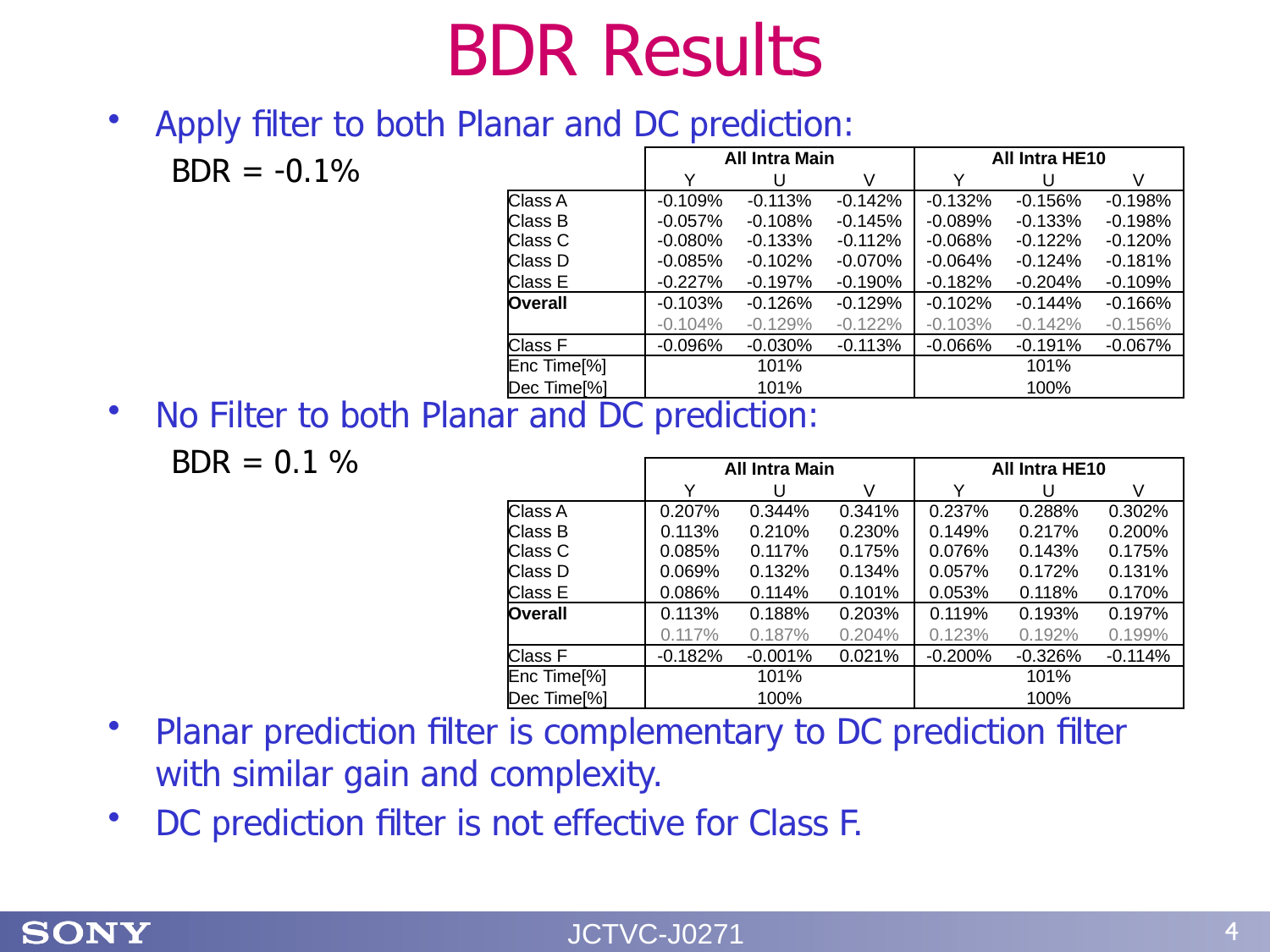

# BDR Results
Apply filter to both Planar and DC prediction:
BDR = -0.1%

No Filter to both Planar and DC prediction:
BDR = 0.1 %

Planar prediction filter is complementary to DC prediction filter with similar gain and complexity.
DC prediction filter is not effective for Class F.
|  | All Intra Main |  |  | All Intra HE10 |  |  |
| --- | --- | --- | --- | --- | --- | --- |
|  | Y | U | V | Y | U | V |
| Class A | -0.109% | -0.113% | -0.142% | -0.132% | -0.156% | -0.198% |
| Class B | -0.057% | -0.108% | -0.145% | -0.089% | -0.133% | -0.198% |
| Class C | -0.080% | -0.133% | -0.112% | -0.068% | -0.122% | -0.120% |
| Class D | -0.085% | -0.102% | -0.070% | -0.064% | -0.124% | -0.181% |
| Class E | -0.227% | -0.197% | -0.190% | -0.182% | -0.204% | -0.109% |
| Overall | -0.103% | -0.126% | -0.129% | -0.102% | -0.144% | -0.166% |
|  | -0.104% | -0.129% | -0.122% | -0.103% | -0.142% | -0.156% |
| Class F | -0.096% | -0.030% | -0.113% | -0.066% | -0.191% | -0.067% |
| Enc Time[%] | 101% |  |  | 101% |  |  |
| Dec Time[%] | 101% |  |  | 100% |  |  |
|  | All Intra Main |  |  | All Intra HE10 |  |  |
| --- | --- | --- | --- | --- | --- | --- |
|  | Y | U | V | Y | U | V |
| Class A | 0.207% | 0.344% | 0.341% | 0.237% | 0.288% | 0.302% |
| Class B | 0.113% | 0.210% | 0.230% | 0.149% | 0.217% | 0.200% |
| Class C | 0.085% | 0.117% | 0.175% | 0.076% | 0.143% | 0.175% |
| Class D | 0.069% | 0.132% | 0.134% | 0.057% | 0.172% | 0.131% |
| Class E | 0.086% | 0.114% | 0.101% | 0.053% | 0.118% | 0.170% |
| Overall | 0.113% | 0.188% | 0.203% | 0.119% | 0.193% | 0.197% |
|  | 0.117% | 0.187% | 0.204% | 0.123% | 0.192% | 0.199% |
| Class F | -0.182% | -0.001% | 0.021% | -0.200% | -0.326% | -0.114% |
| Enc Time[%] | 101% |  |  | 101% |  |  |
| Dec Time[%] | 100% |  |  | 100% |  |  |
JCTVC-J0271
4